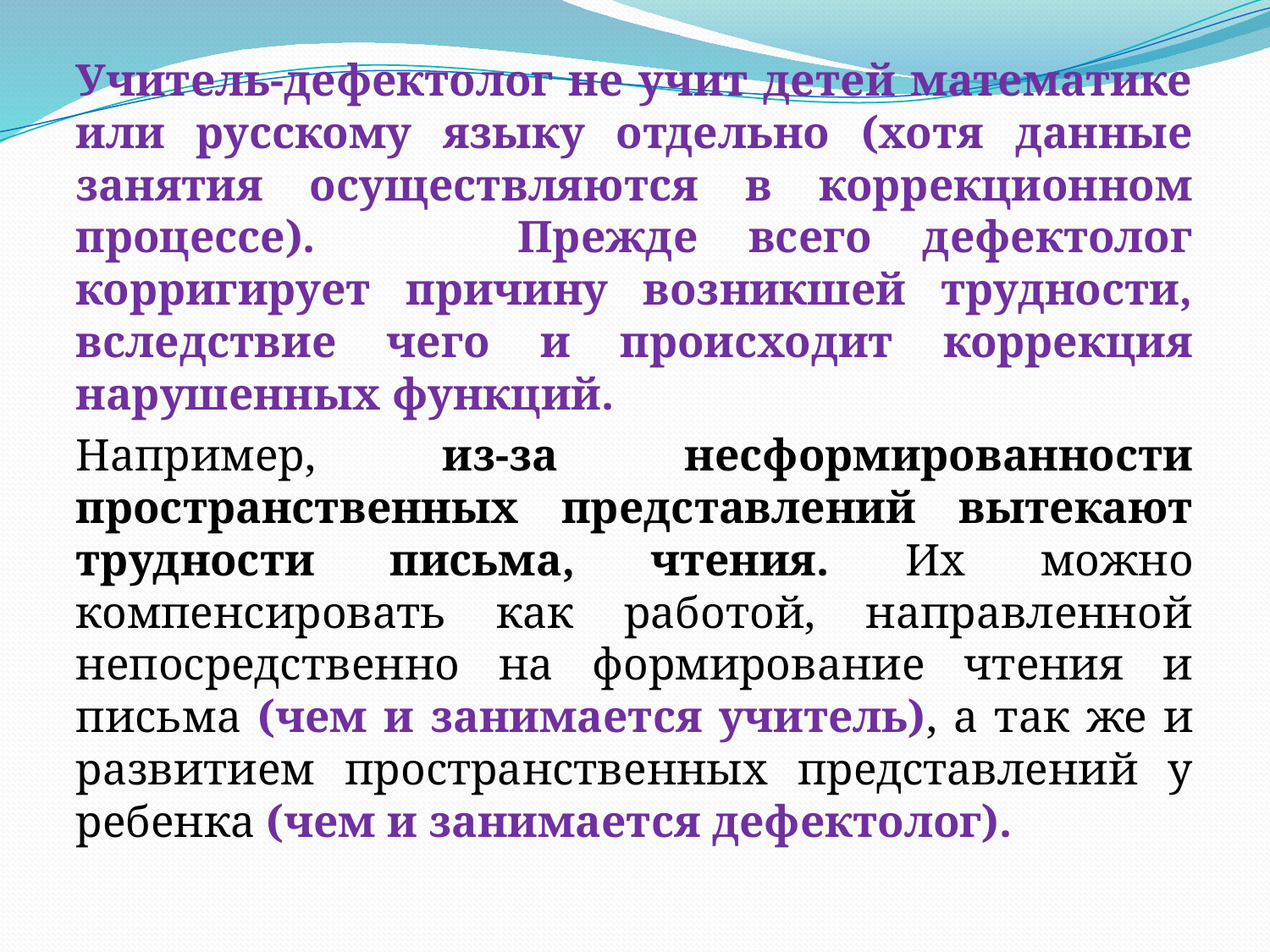

Учитель-дефектолог не учит детей математике или русскому языку отдельно (хотя данные занятия осуществляются в коррекционном процессе).    Прежде всего дефектолог корригирует причину возникшей трудности, вследствие чего и происходит коррекция нарушенных функций.
Например, из-за несформированности пространственных представлений вытекают трудности письма, чтения. Их можно компенсировать как работой, направленной непосредственно на формирование чтения и письма (чем и занимается учитель), а так же и развитием пространственных представлений у ребенка (чем и занимается дефектолог).